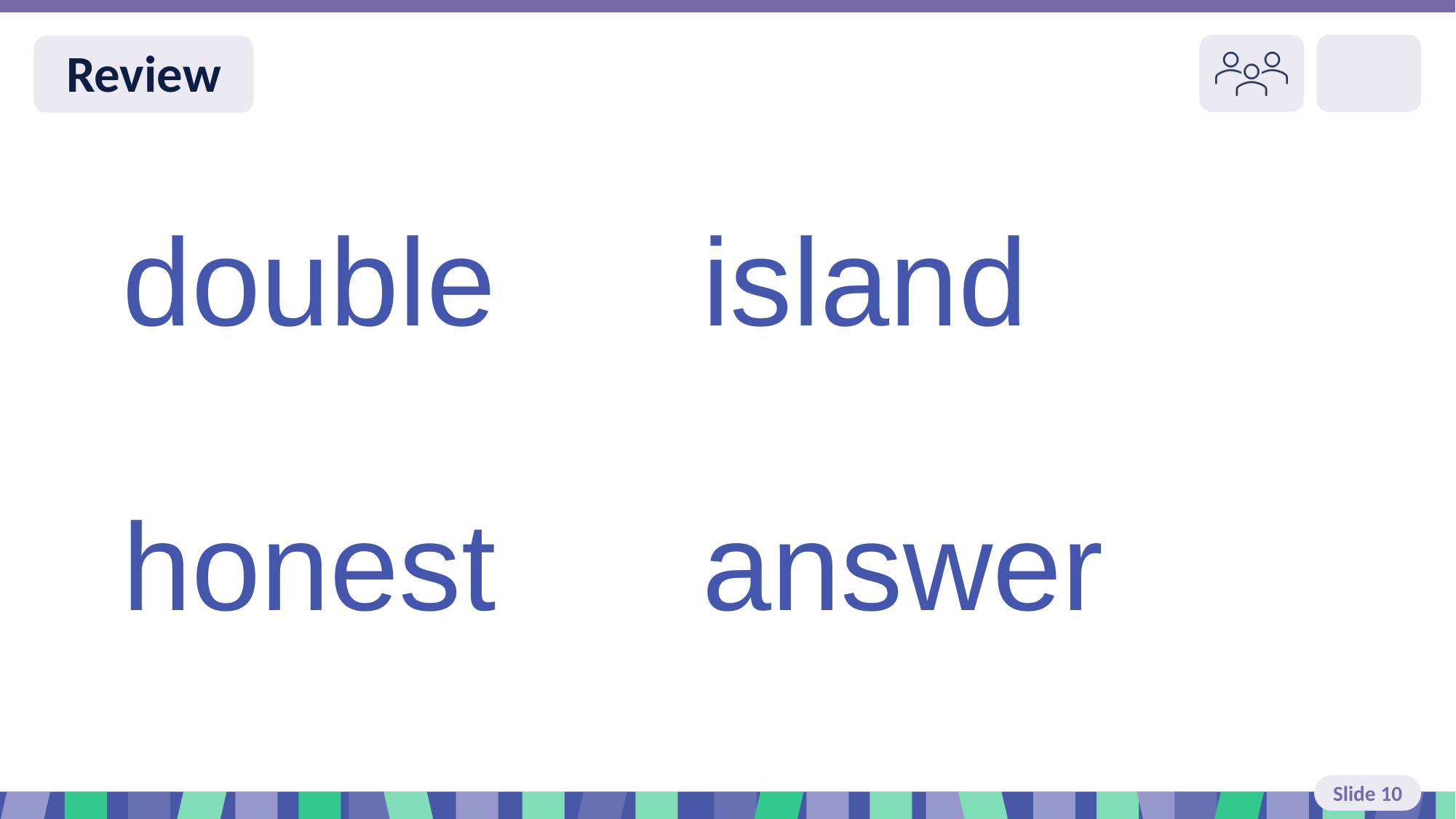

Slide 10 Review You do
double      island
honest      answer